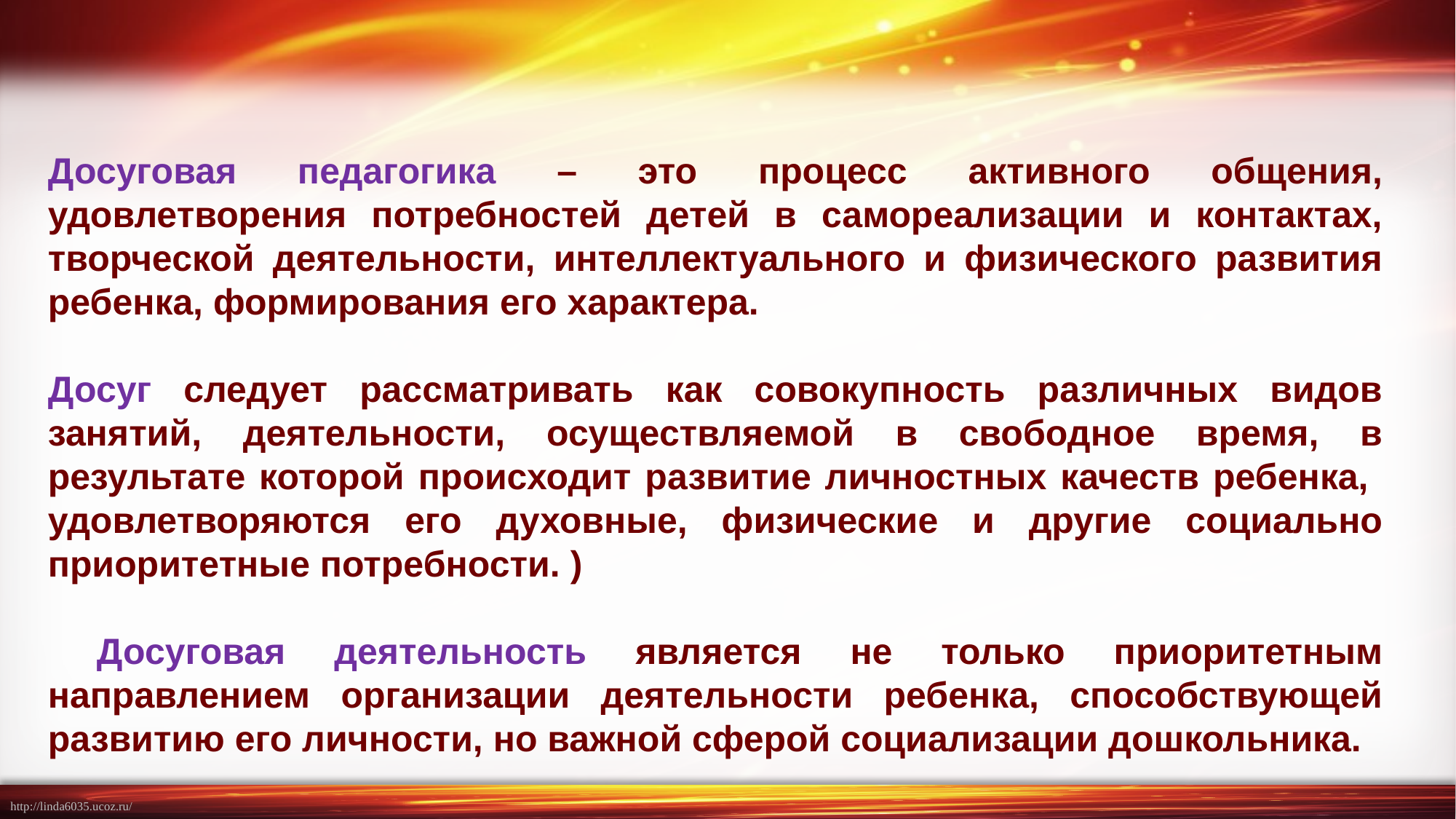

Досуговая педагогика – это процесс активного общения, удовлетворения потребностей детей в самореализации и контактах, творческой деятельности, интеллектуального и физического развития ребенка, формирования его характера.

Досуг следует рассматривать как совокупность различных видов занятий, деятельности, осуществляемой в свободное время, в результате которой происходит развитие личностных качеств ребенка,  удовлетворяются его духовные, физические и другие социально приоритетные потребности. )

 Досуговая деятельность является не только приоритетным направлением организации деятельности ребенка, способствующей развитию его личности, но важной сферой социализации дошкольника.